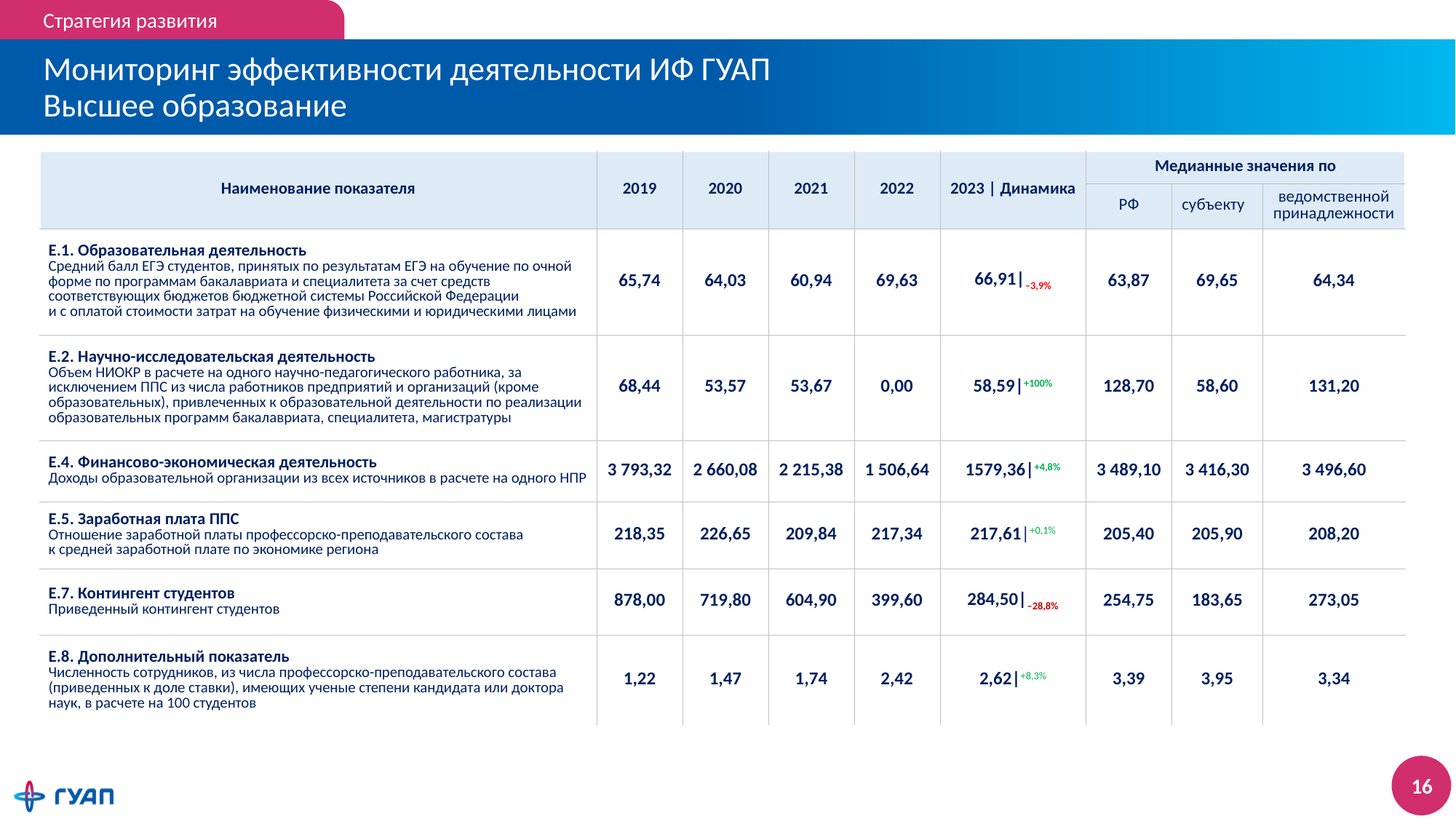

Стратегия развития
# Мониторинг эффективности деятельности ИФ ГУАП Высшее образование
| Наименование показателя | 2019 | 2020 | 2021 | 2022 | 2023 | Динамика | Медианные значения по |  |  |
| --- | --- | --- | --- | --- | --- | --- | --- | --- |
|  |  |  |  |  |  | РФ | субъекту | ведомственной принадлежности |
| E.1. Образовательная деятельность Средний балл ЕГЭ студентов, принятых по результатам ЕГЭ на обучение по очной форме по программам бакалавриата и специалитета за счет средств соответствующих бюджетов бюджетной системы Российской Федерации и с оплатой стоимости затрат на обучение физическими и юридическими лицами | 65,74 | 64,03 | 60,94 | 69,63 | 66,91|–3,9% | 63,87 | 69,65 | 64,34 |
| E.2. Научно-исследовательская деятельность Объем НИОКР в расчете на одного научно-педагогического работника, за исключением ППС из числа работников предприятий и организаций (кроме образовательных), привлеченных к образовательной деятельности по реализации образовательных программ бакалавриата, специалитета, магистратуры | 68,44 | 53,57 | 53,67 | 0,00 | 58,59|+100% | 128,70 | 58,60 | 131,20 |
| E.4. Финансово-экономическая деятельность Доходы образовательной организации из всех источников в расчете на одного НПР | 3 793,32 | 2 660,08 | 2 215,38 | 1 506,64 | 1579,36|+4,8% | 3 489,10 | 3 416,30 | 3 496,60 |
| E.5. Заработная плата ППС Отношение заработной платы профессорско-преподавательского состава к средней заработной плате по экономике региона | 218,35 | 226,65 | 209,84 | 217,34 | 217,61|+0,1% | 205,40 | 205,90 | 208,20 |
| E.7. Контингент студентов Приведенный контингент студентов | 878,00 | 719,80 | 604,90 | 399,60 | 284,50|–28,8% | 254,75 | 183,65 | 273,05 |
| E.8. Дополнительный показатель Численность сотрудников, из числа профессорско-преподавательского состава (приведенных к доле ставки), имеющих ученые степени кандидата или доктора наук, в расчете на 100 студентов | 1,22 | 1,47 | 1,74 | 2,42 | 2,62|+8,3% | 3,39 | 3,95 | 3,34 |